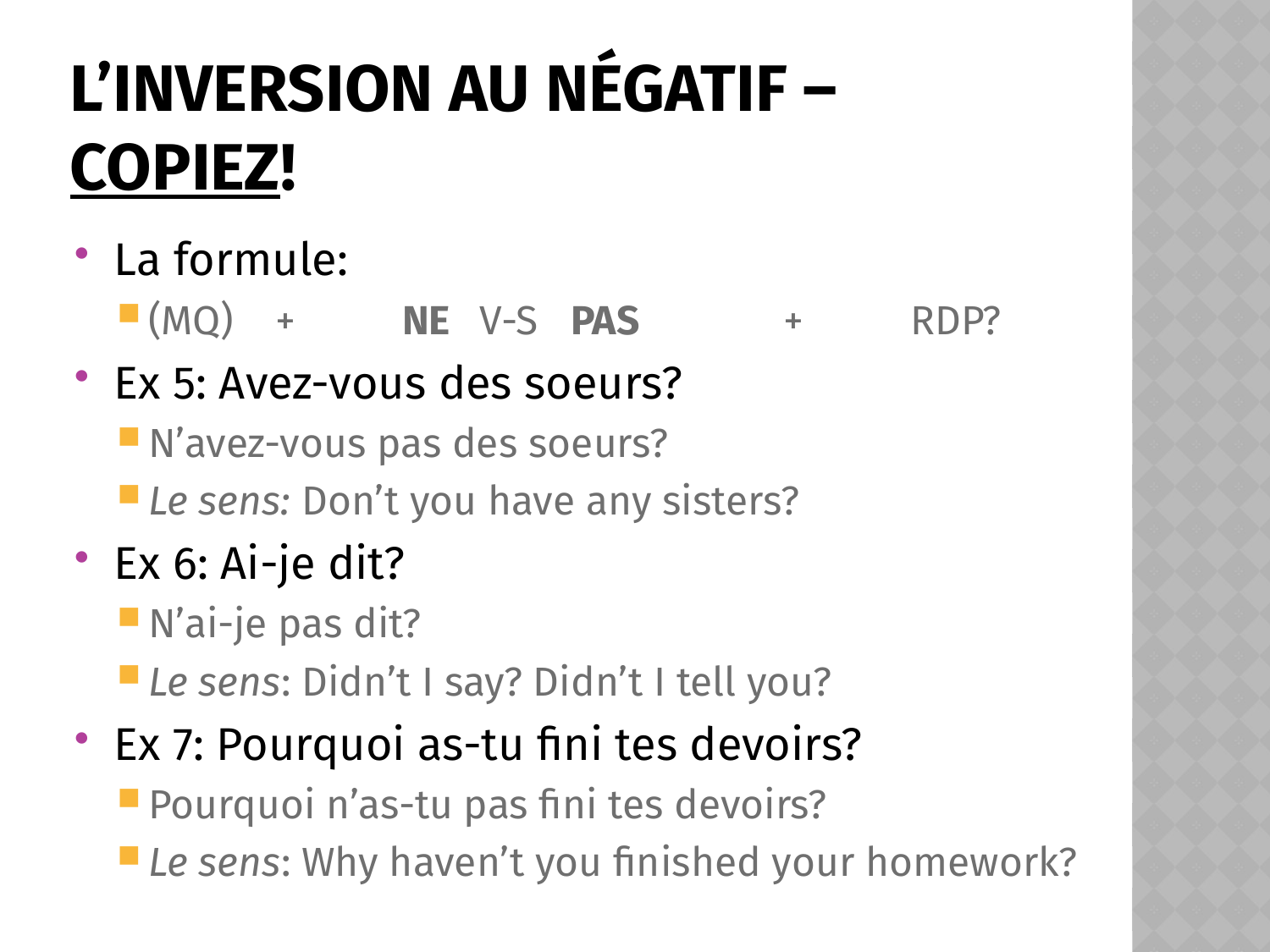

# L’inversion au négatif – copiez!
La formule:
(MQ)	+	NE   V-S   PAS		+ 	RDP?
Ex 5: Avez-vous des soeurs?
N’avez-vous pas des soeurs?
Le sens: Don’t you have any sisters?
Ex 6: Ai-je dit?
N’ai-je pas dit?
Le sens: Didn’t I say? Didn’t I tell you?
Ex 7: Pourquoi as-tu fini tes devoirs?
Pourquoi n’as-tu pas fini tes devoirs?
Le sens: Why haven’t you finished your homework?